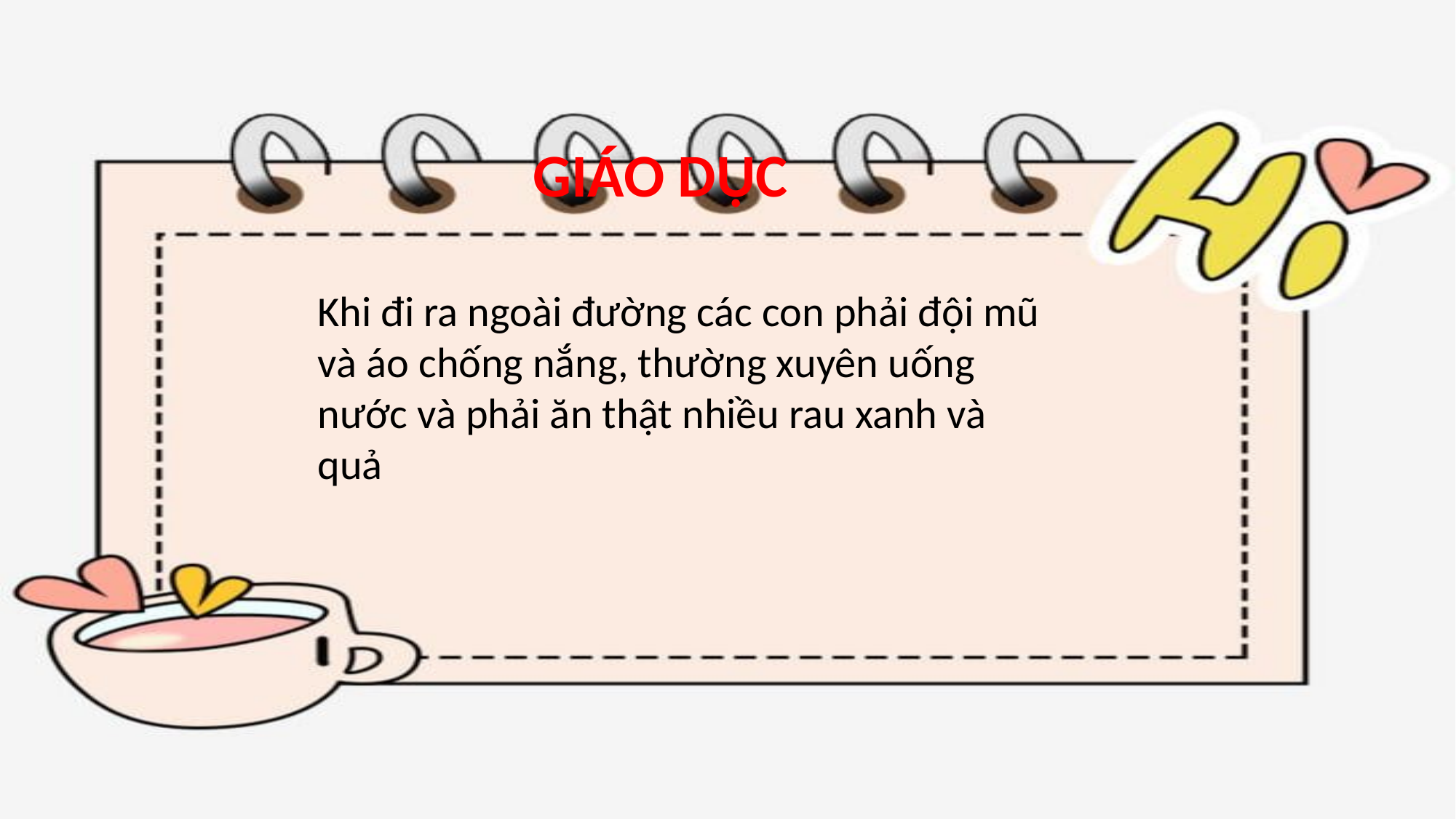

GIÁO DỤC
Khi đi ra ngoài đường các con phải đội mũ và áo chống nắng, thường xuyên uống nước và phải ăn thật nhiều rau xanh và quả